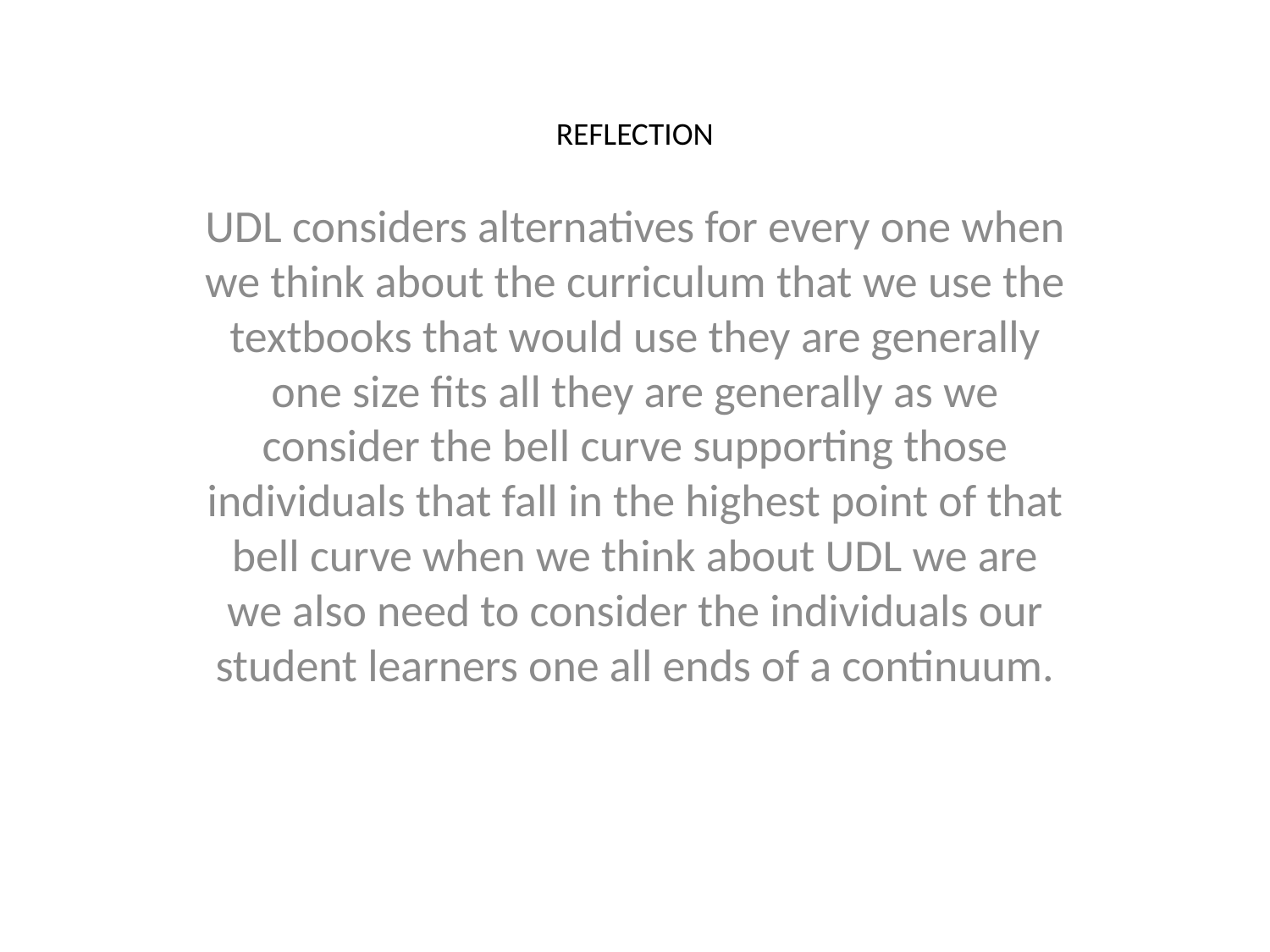

# REFLECTION
UDL considers alternatives for every one when we think about the curriculum that we use the textbooks that would use they are generally one size fits all they are generally as we consider the bell curve supporting those individuals that fall in the highest point of that bell curve when we think about UDL we are we also need to consider the individuals our student learners one all ends of a continuum.